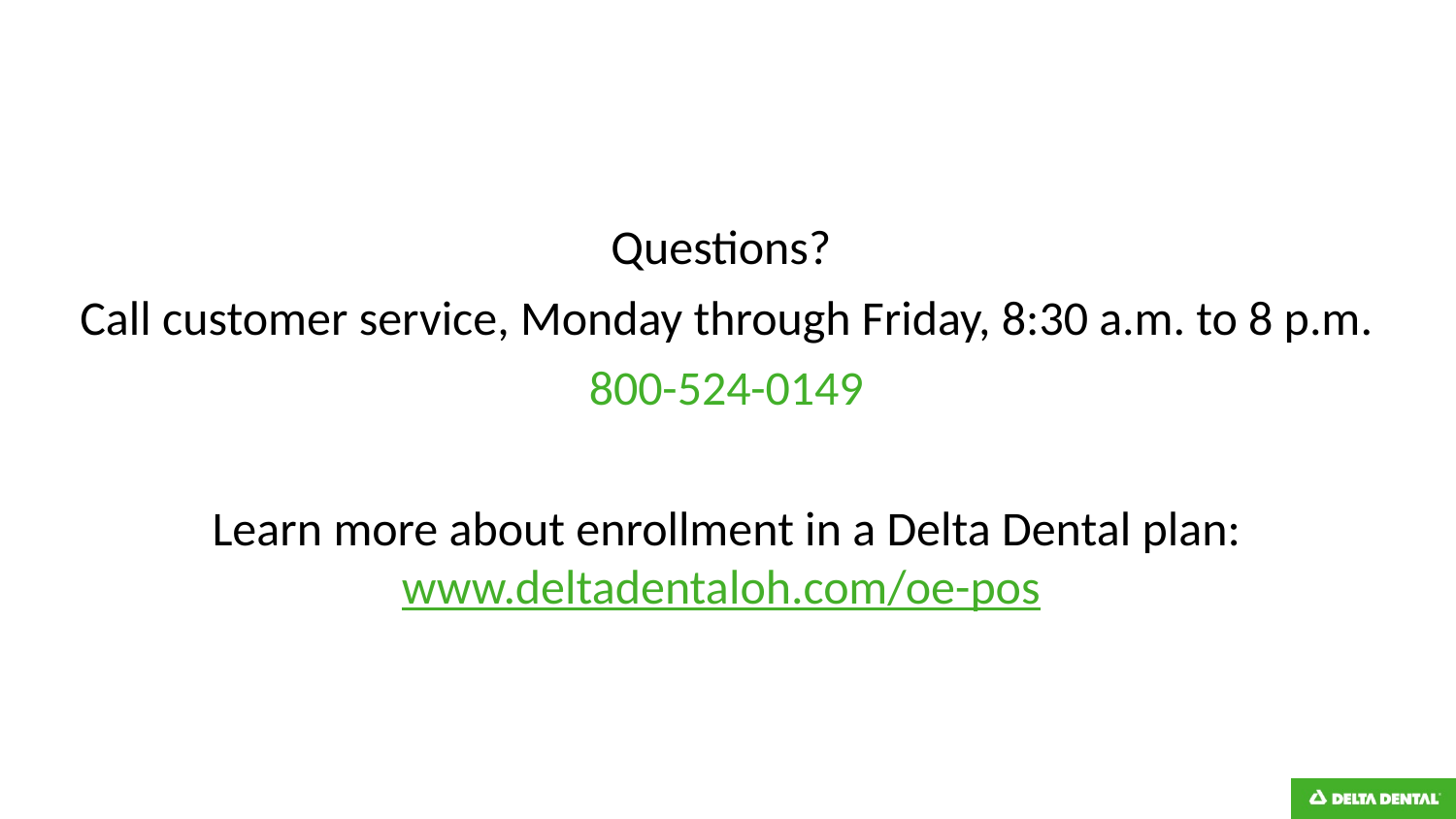

Questions?
Call customer service, Monday through Friday, 8:30 a.m. to 8 p.m.
800-524-0149

Learn more about enrollment in a Delta Dental plan:
www.deltadentaloh.com/oe-pos